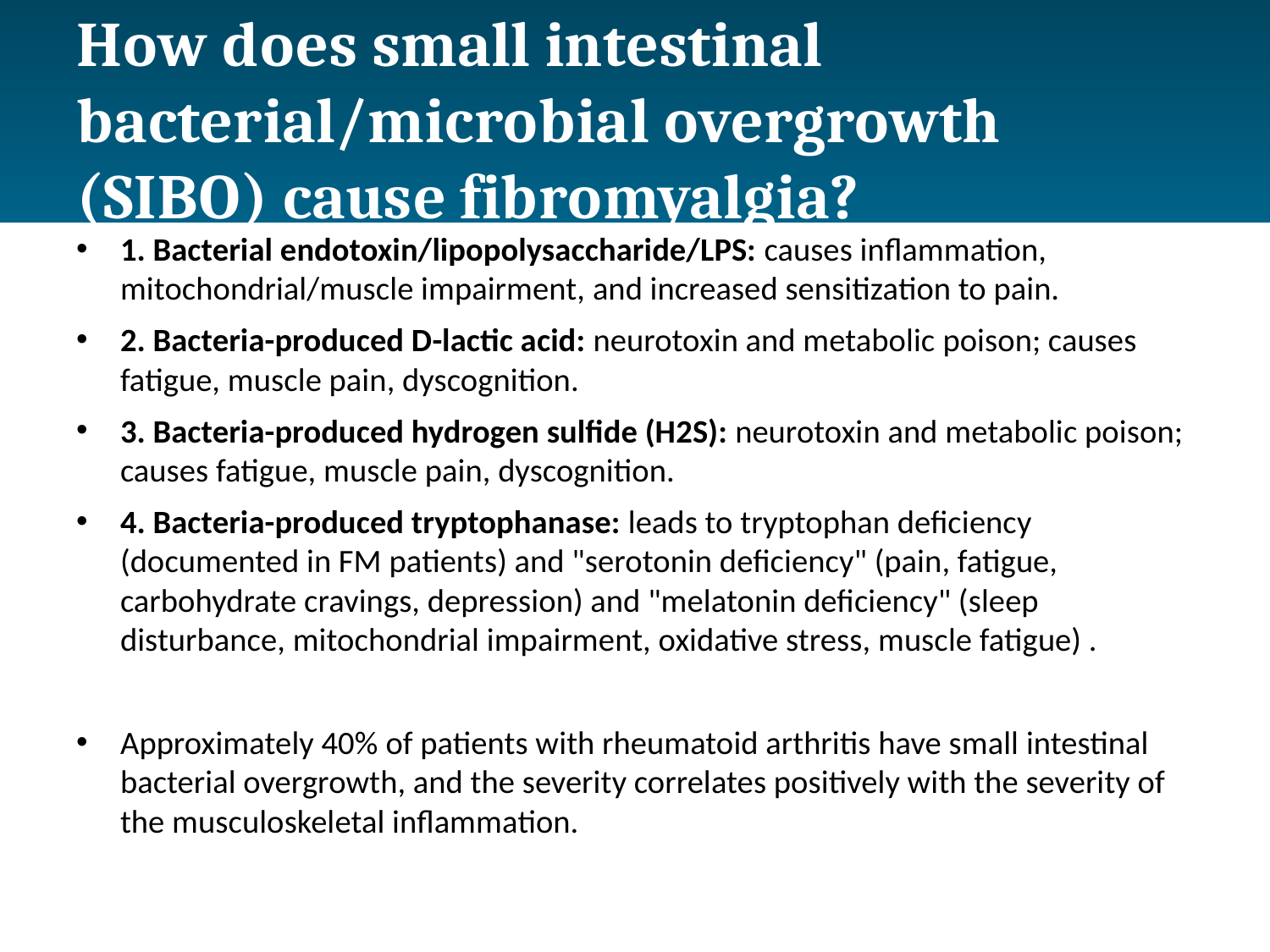

# How does small intestinal bacterial/microbial overgrowth (SIBO) cause fibromyalgia?
1. Bacterial endotoxin/lipopolysaccharide/LPS: causes inflammation, mitochondrial/muscle impairment, and increased sensitization to pain.
2. Bacteria-produced D-lactic acid: neurotoxin and metabolic poison; causes fatigue, muscle pain, dyscognition.
3. Bacteria-produced hydrogen sulfide (H2S): neurotoxin and metabolic poison; causes fatigue, muscle pain, dyscognition.
4. Bacteria-produced tryptophanase: leads to tryptophan deficiency (documented in FM patients) and "serotonin deficiency" (pain, fatigue, carbohydrate cravings, depression) and "melatonin deficiency" (sleep disturbance, mitochondrial impairment, oxidative stress, muscle fatigue) .

Approximately 40% of patients with rheumatoid arthritis have small intestinal bacterial overgrowth, and the severity correlates positively with the severity of the musculoskeletal inflammation.